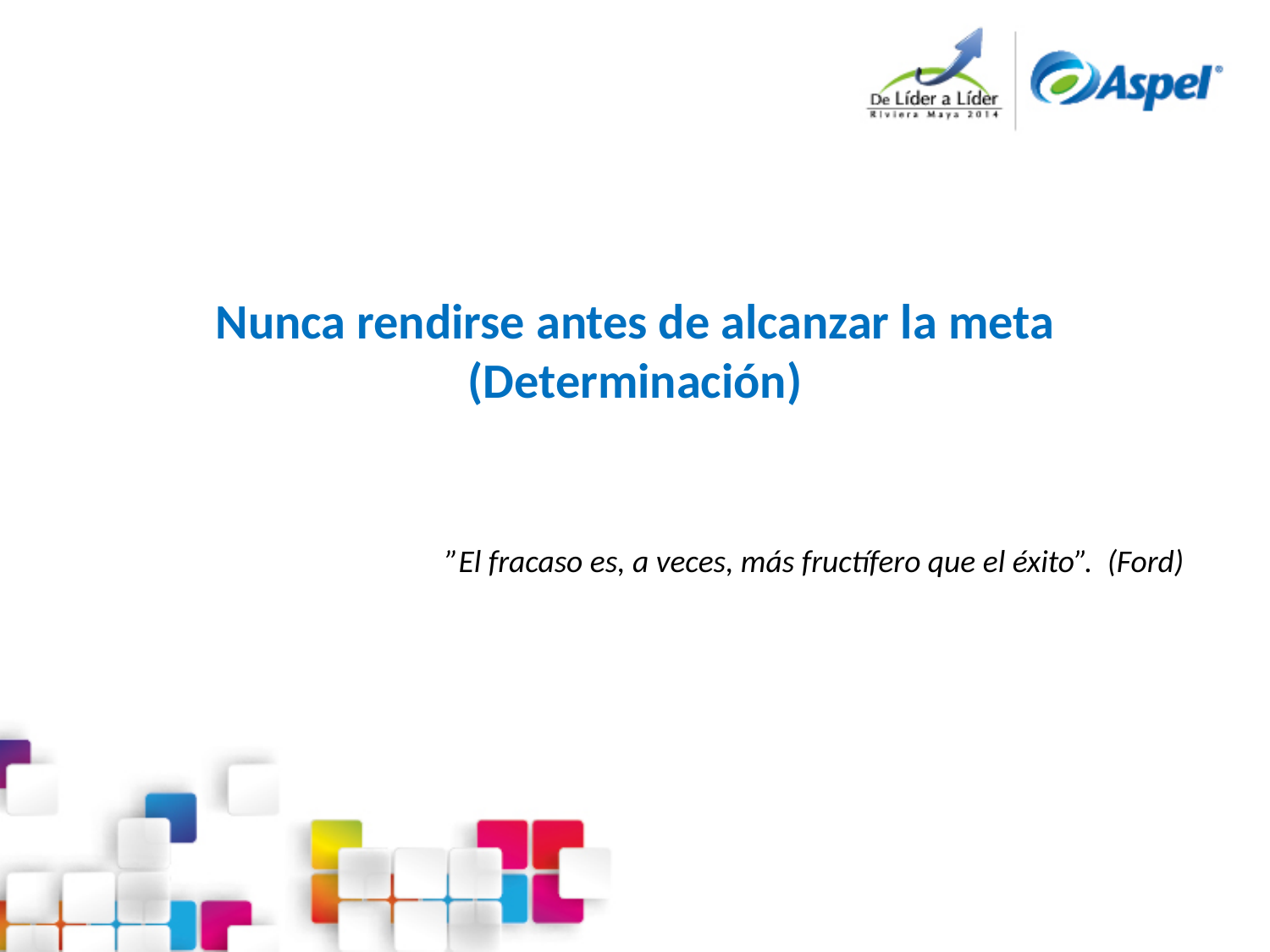

Nunca rendirse antes de alcanzar la meta (Determinación)
”El fracaso es, a veces, más fructífero que el éxito”.  (Ford)